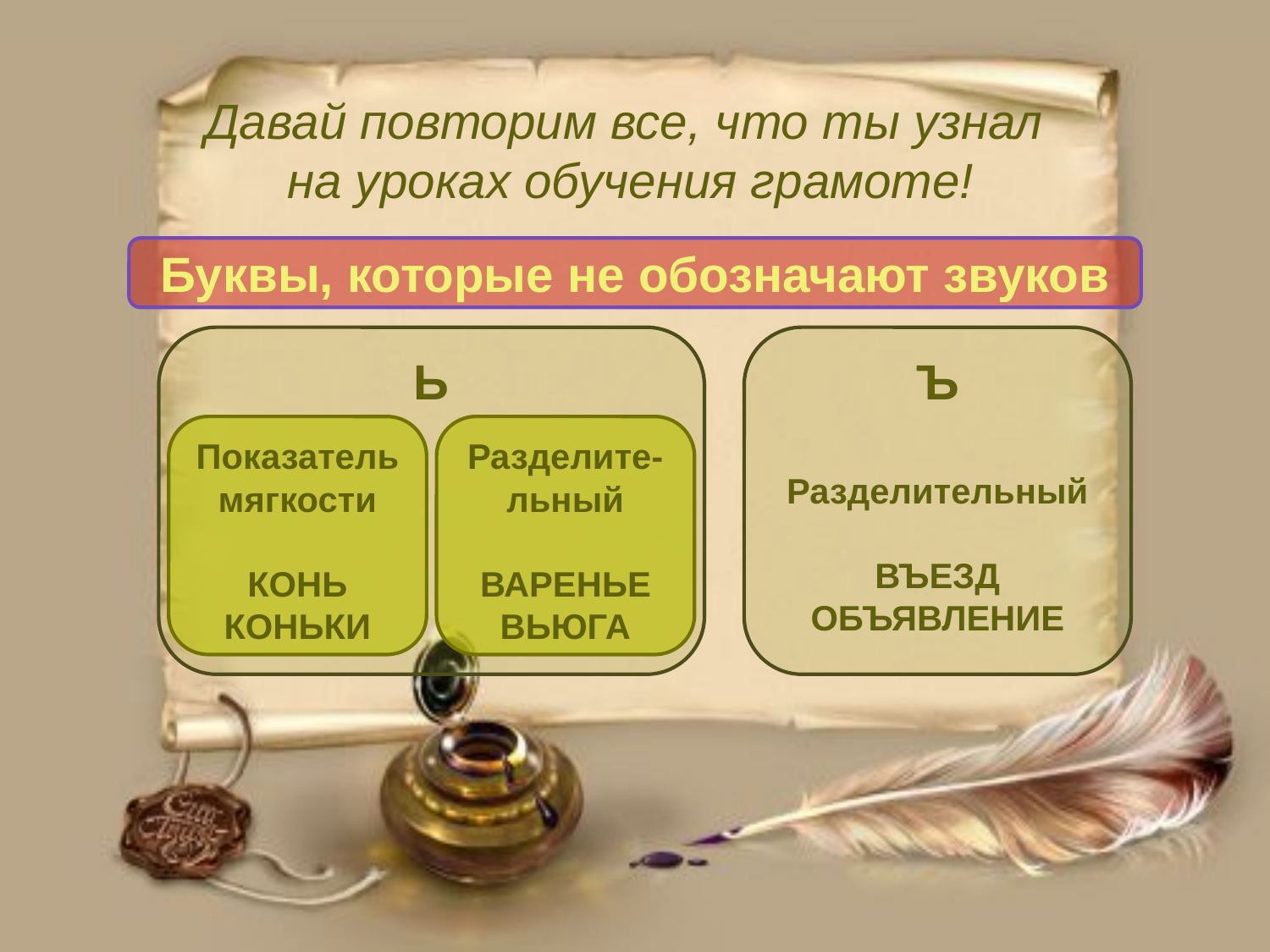

# Давай повторим все, что ты узнал на уроках обучения грамоте!
Буквы, которые не обозначают звуков
Ь

Ъ

Разделительный

ВЪЕЗД
ОБЪЯВЛЕНИЕ
Показатель мягкости

КОНЬ
КОНЬКИ
Разделите-
льный

ВАРЕНЬЕ
ВЬЮГА